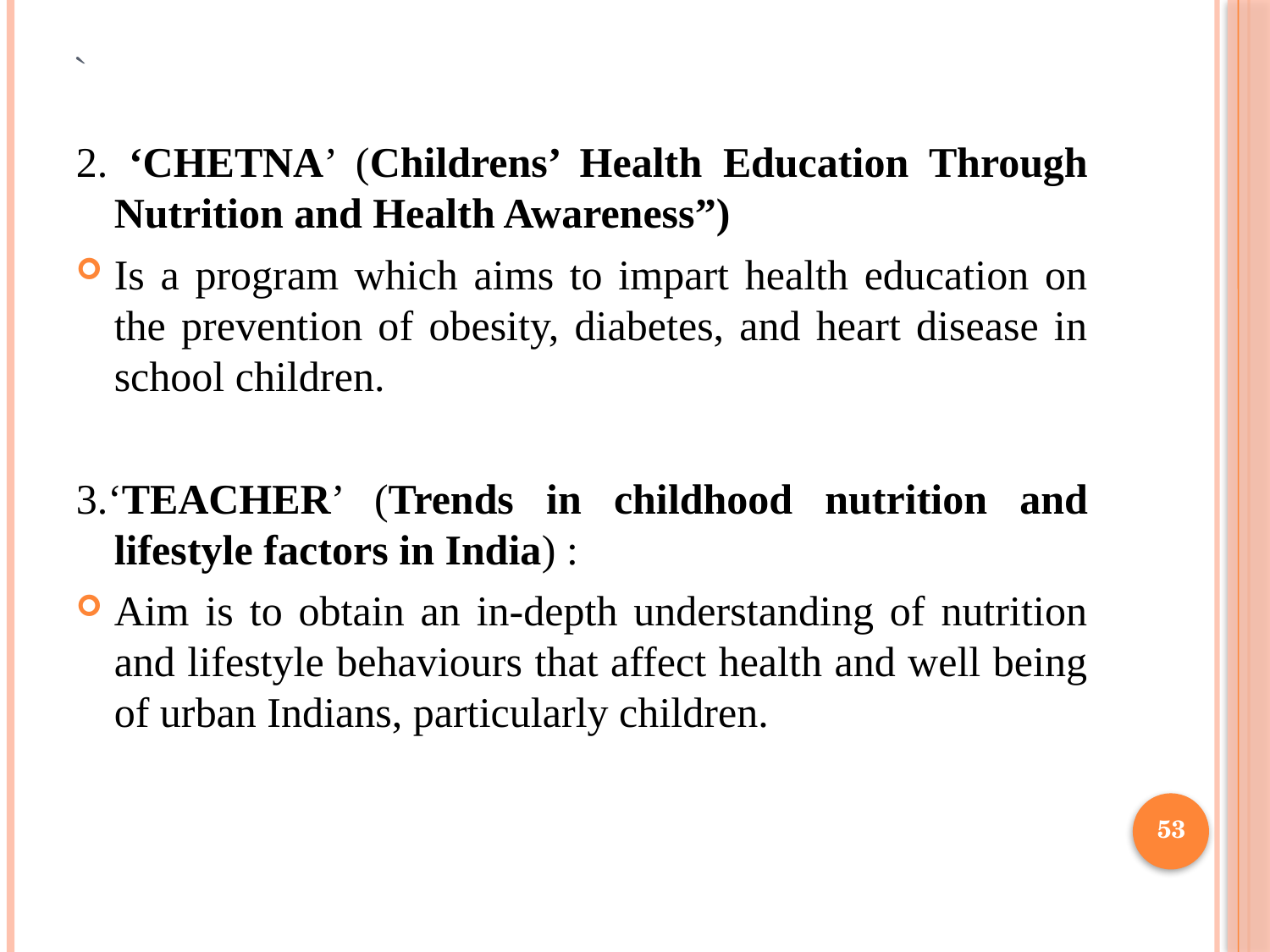

# `
2. ‘CHETNA’ (Childrens’ Health Education Through Nutrition and Health Awareness”)
Is a program which aims to impart health education on the prevention of obesity, diabetes, and heart disease in school children.

3.‘TEACHER’ (Trends in childhood nutrition and lifestyle factors in India) :
Aim is to obtain an in-depth understanding of nutrition and lifestyle behaviours that affect health and well being of urban Indians, particularly children.

53